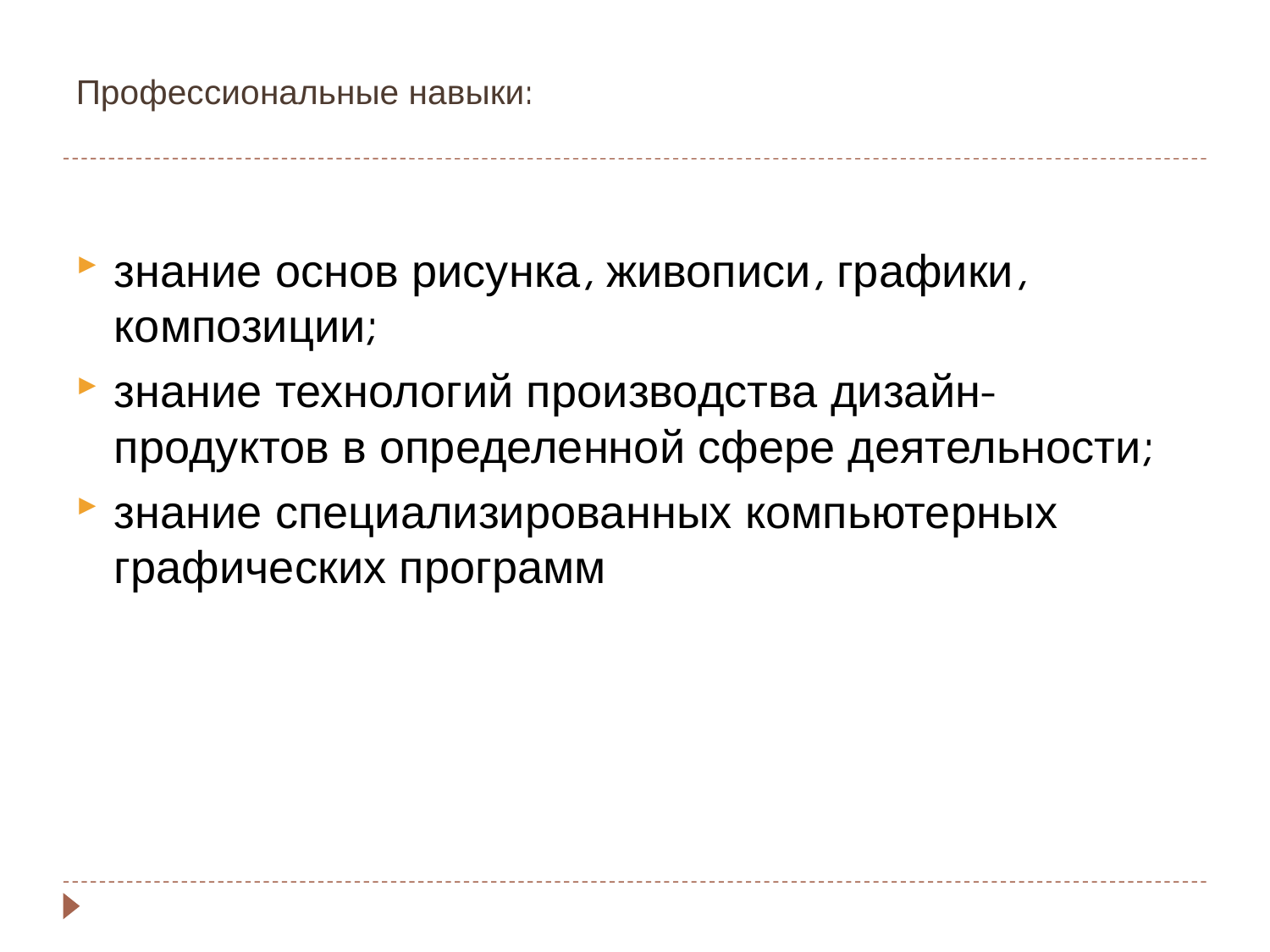

# Профессиональные навыки:

знание основ рисунка, живописи, графики, композиции;
знание технологий производства дизайн-продуктов в определенной сфере деятельности;
знание специализированных компьютерных графических программ